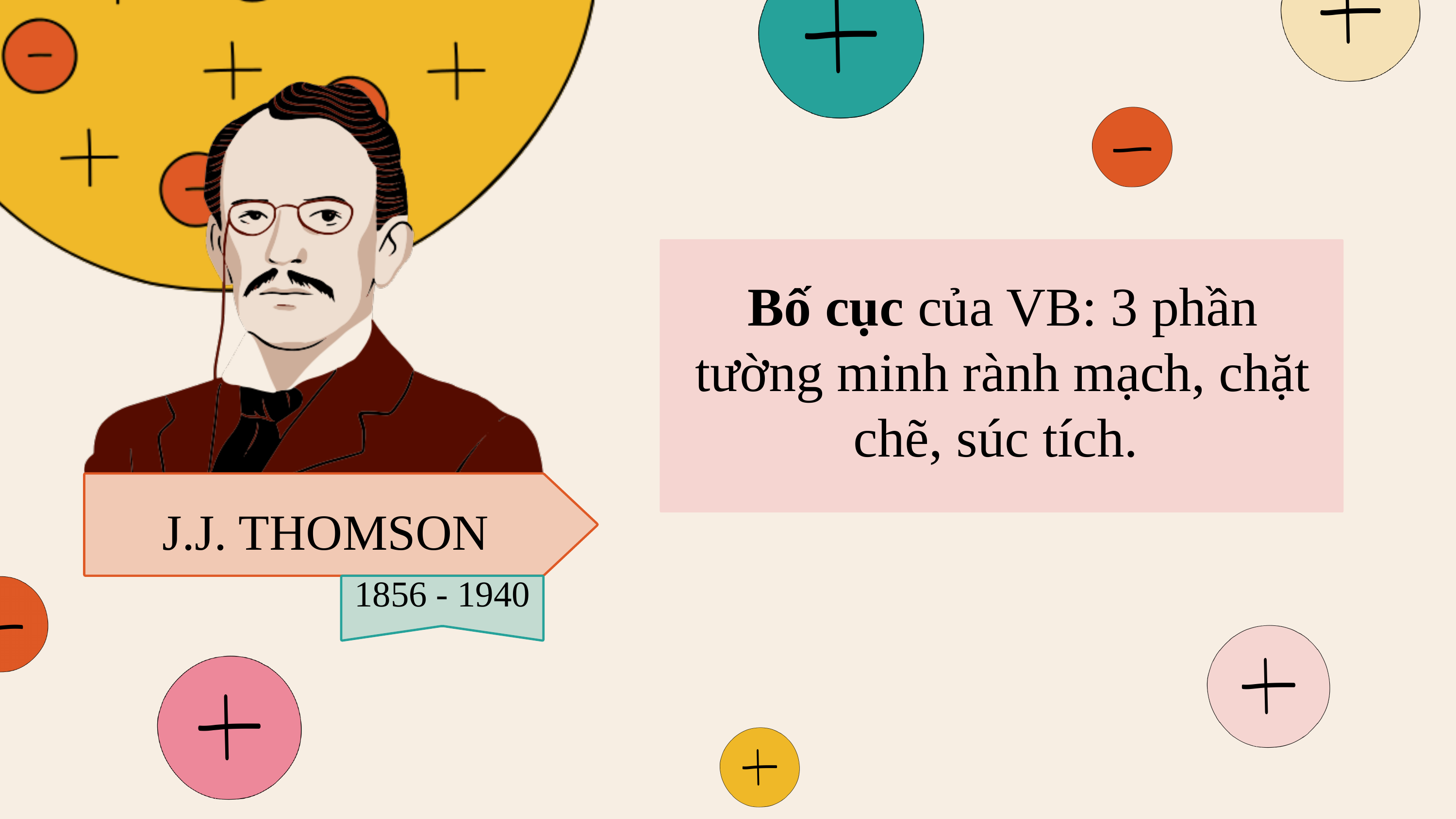

Bố cục của VB: 3 phần tường minh rành mạch, chặt chẽ, súc tích.

J.J. THOMSON

1856 - 1940